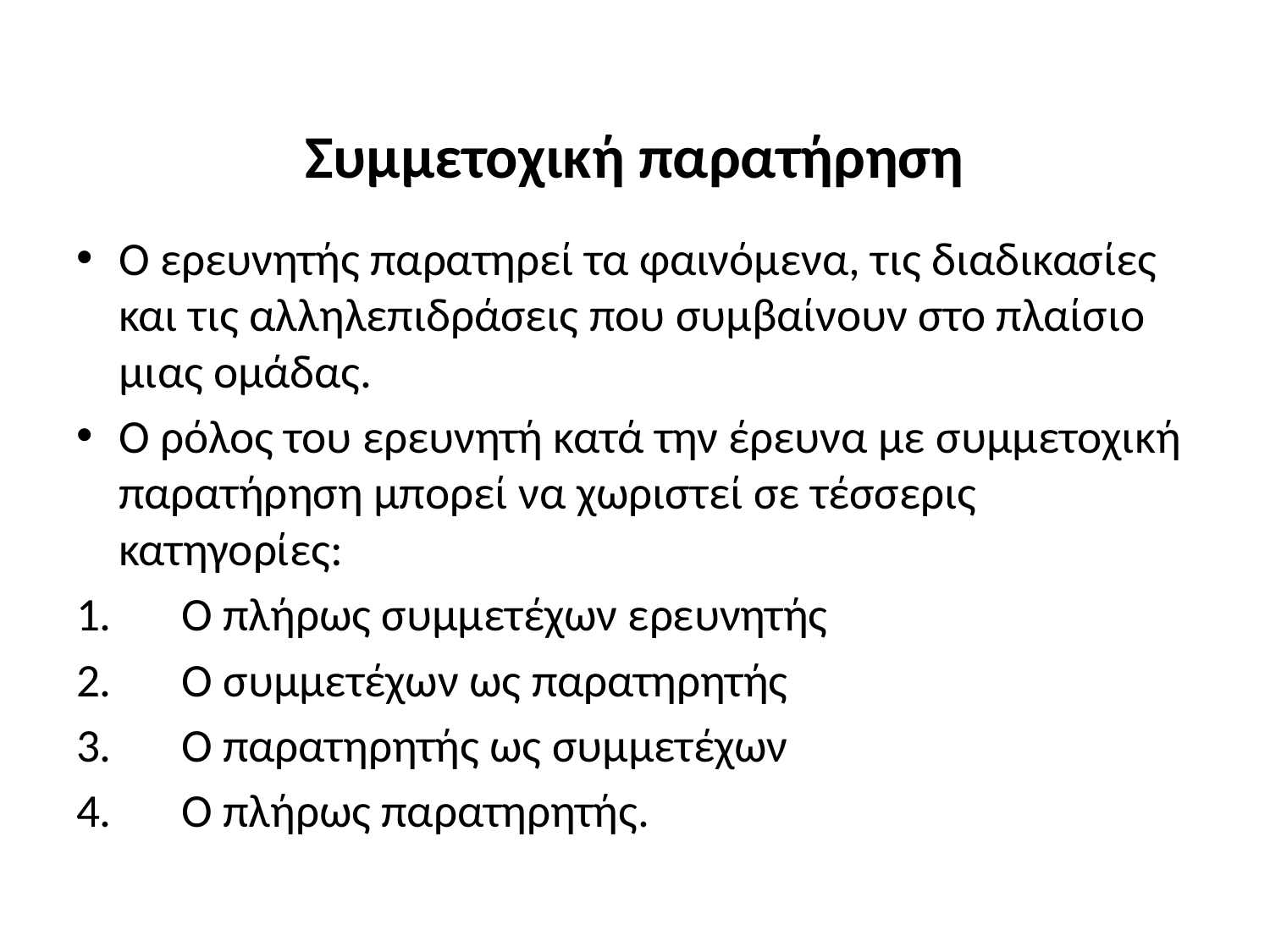

# Συμμετοχική παρατήρηση
Ο ερευνητής παρατηρεί τα φαινόμενα, τις διαδικασίες και τις αλληλεπιδράσεις που συμβαίνουν στο πλαίσιο μιας ομάδας.
O ρόλος του ερευνητή κατά την έρευνα με συμμετοχική παρατήρηση μπορεί να χωριστεί σε τέσσερις κατηγορίες:
1.	O πλήρως συμμετέχων ερευνητής
2.	O συμμετέχων ως παρατηρητής
3.	O παρατηρητής ως συμμετέχων
4.	O πλήρως παρατηρητής.